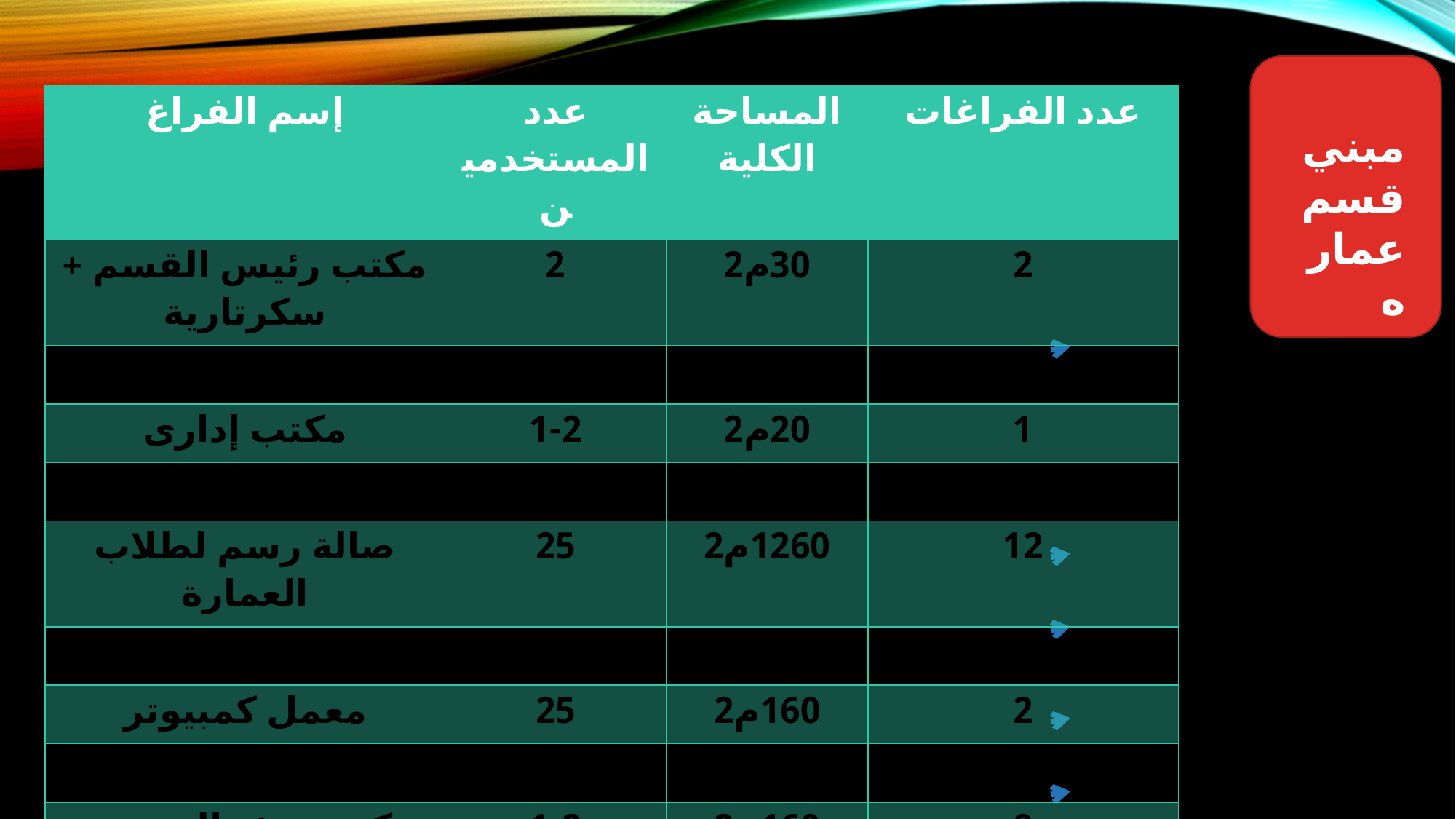

| إسم الفراغ | عدد المستخدمين | المساحة الكلية | عدد الفراغات |
| --- | --- | --- | --- |
| مكتب رئيس القسم + سكرتارية | 2 | 30م2 | 2 |
| مكتب مراقب القسم | 1 | 20م2 | 1 |
| مكتب إدارى | 1-2 | 20م2 | 1 |
| مدرج | 100 | 100م2 | 1 |
| صالة رسم لطلاب العمارة | 25 | 1260م2 | 12 |
| معرض مشروعات | - | 100م2 | 1 |
| معمل كمبيوتر | 25 | 160م2 | 2 |
| ورشة ماكيت | 25 | 600م2 | 4 |
| مكتب هيئة التدريس (دكتور) | 1-2 | 160م2 | 8 |
| مكتب هيئة التدريس (معيد) | 3-4 | 180م2 | 6 |
| مكتبة للقسم | 80 | 96م2 | 1 |
مبني قسم عماره